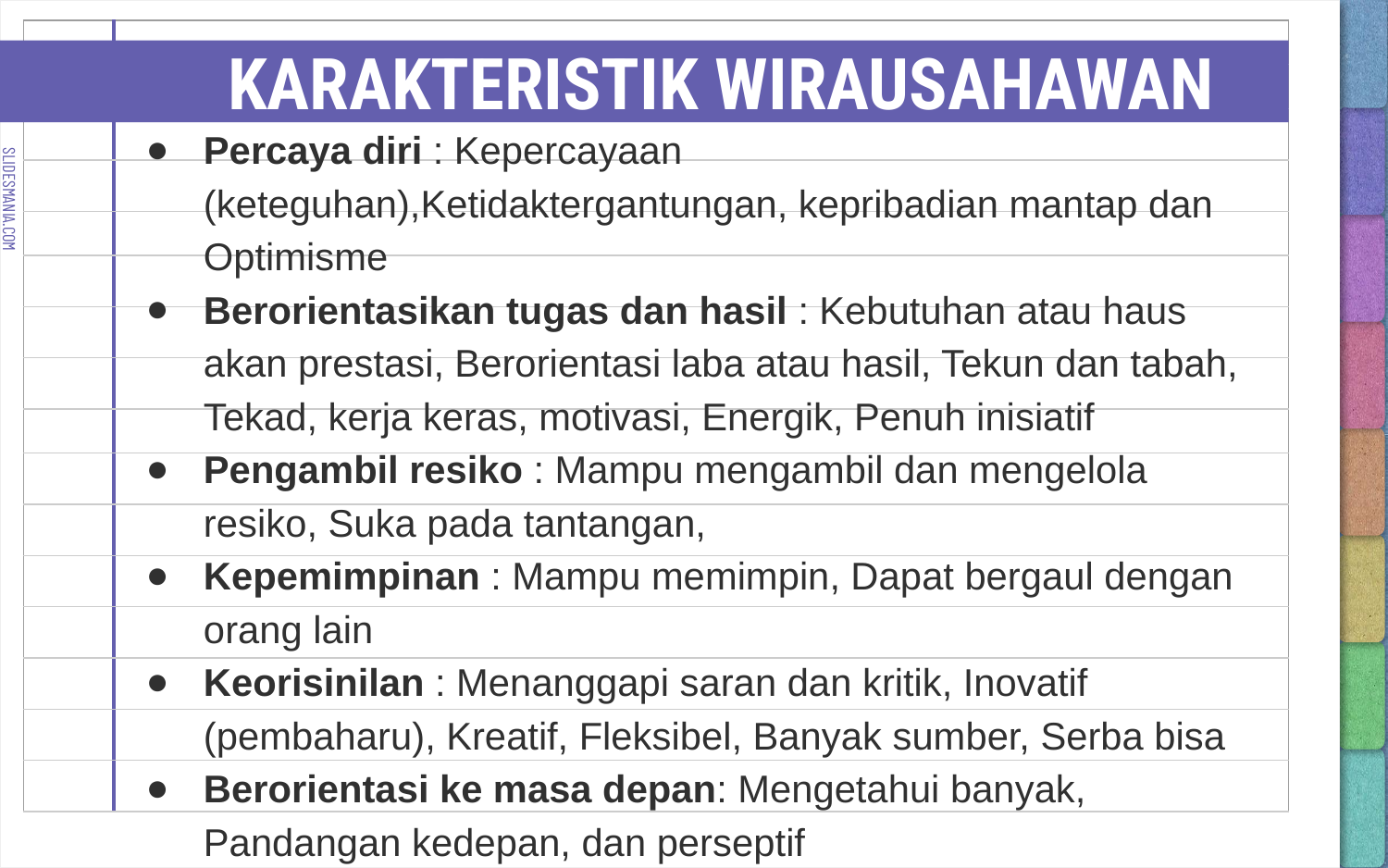

# KARAKTERISTIK WIRAUSAHAWAN
Percaya diri : Kepercayaan (keteguhan),Ketidaktergantungan, kepribadian mantap dan Optimisme
Berorientasikan tugas dan hasil : Kebutuhan atau haus akan prestasi, Berorientasi laba atau hasil, Tekun dan tabah, Tekad, kerja keras, motivasi, Energik, Penuh inisiatif
Pengambil resiko : Mampu mengambil dan mengelola resiko, Suka pada tantangan,
Kepemimpinan : Mampu memimpin, Dapat bergaul dengan orang lain
Keorisinilan : Menanggapi saran dan kritik, Inovatif (pembaharu), Kreatif, Fleksibel, Banyak sumber, Serba bisa
Berorientasi ke masa depan: Mengetahui banyak,  Pandangan kedepan, dan perseptif
		(Bukhori Alma, 1999: 25-30)